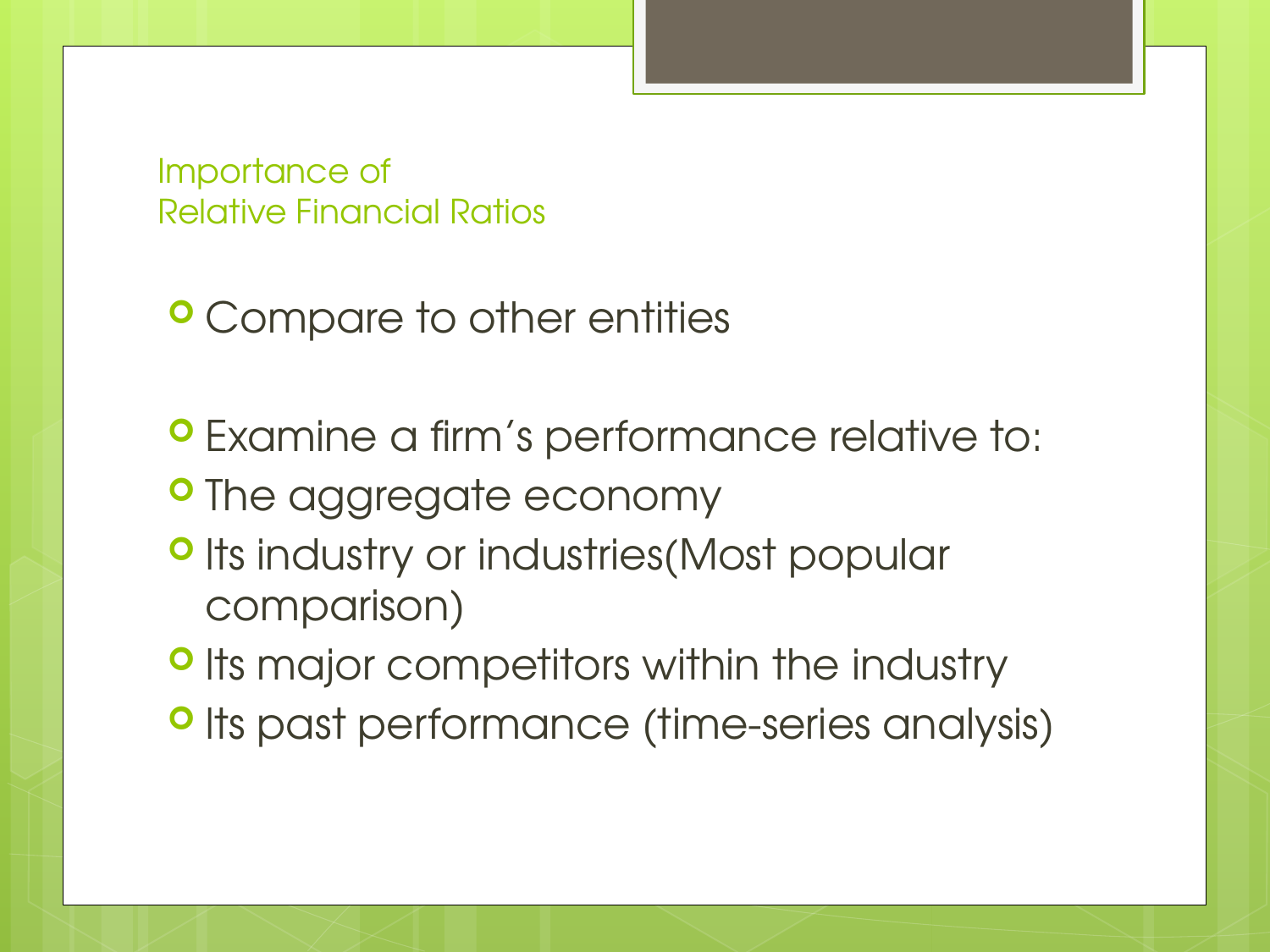

# Importance of Relative Financial Ratios
Compare to other entities

Examine a firm’s performance relative to:
The aggregate economy
Its industry or industries(Most popular comparison)
Its major competitors within the industry
Its past performance (time-series analysis)